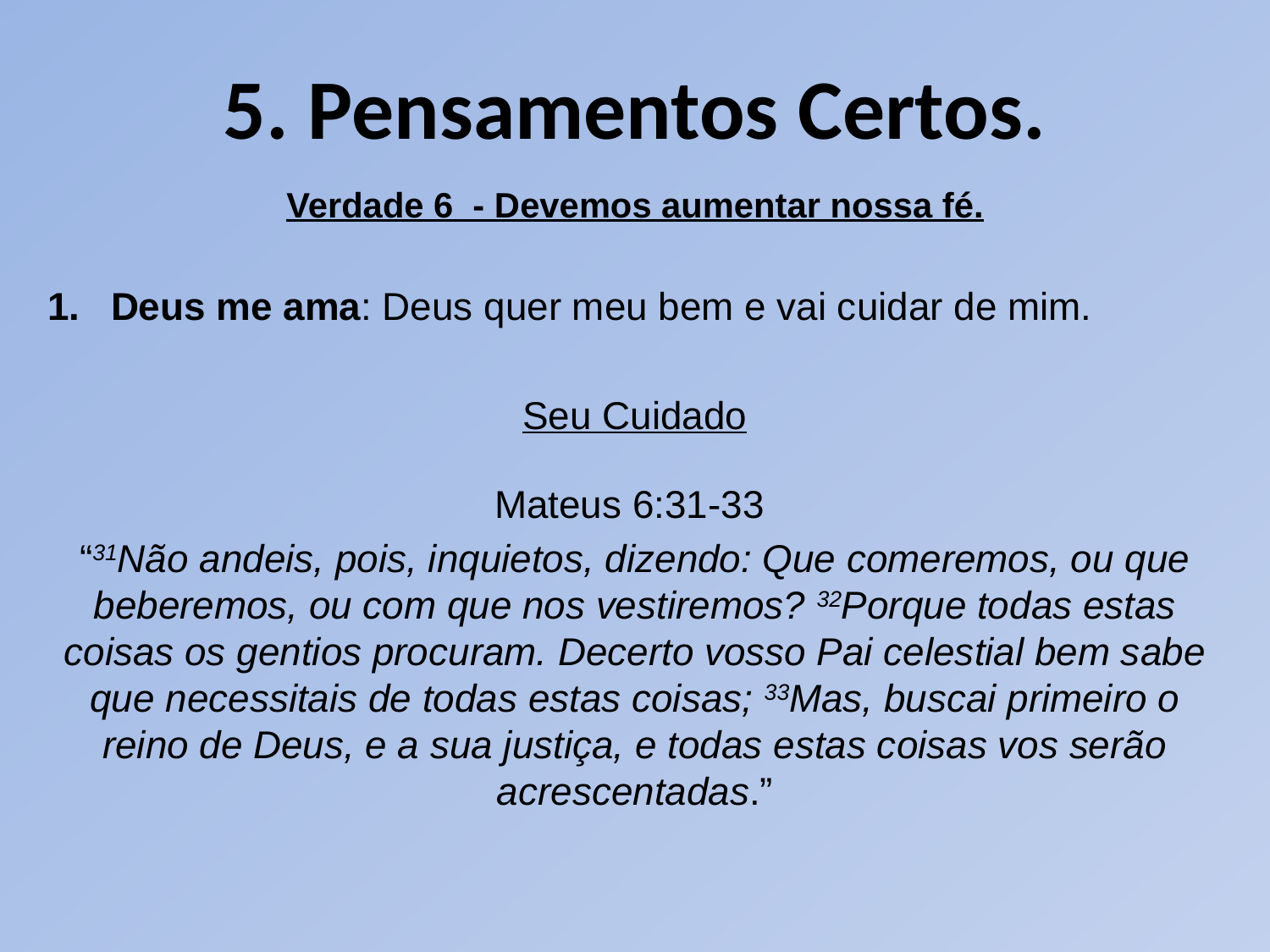

# 5. Pensamentos Certos.
Verdade 6  - Devemos aumentar nossa fé.

Deus me ama: Deus quer meu bem e vai cuidar de mim.

Seu Cuidado

Mateus 6:31-33
“31Não andeis, pois, inquietos, dizendo: Que comeremos, ou que beberemos, ou com que nos vestiremos? 32Porque todas estas coisas os gentios procuram. Decerto vosso Pai celestial bem sabe que necessitais de todas estas coisas; 33Mas, buscai primeiro o reino de Deus, e a sua justiça, e todas estas coisas vos serão acrescentadas.”